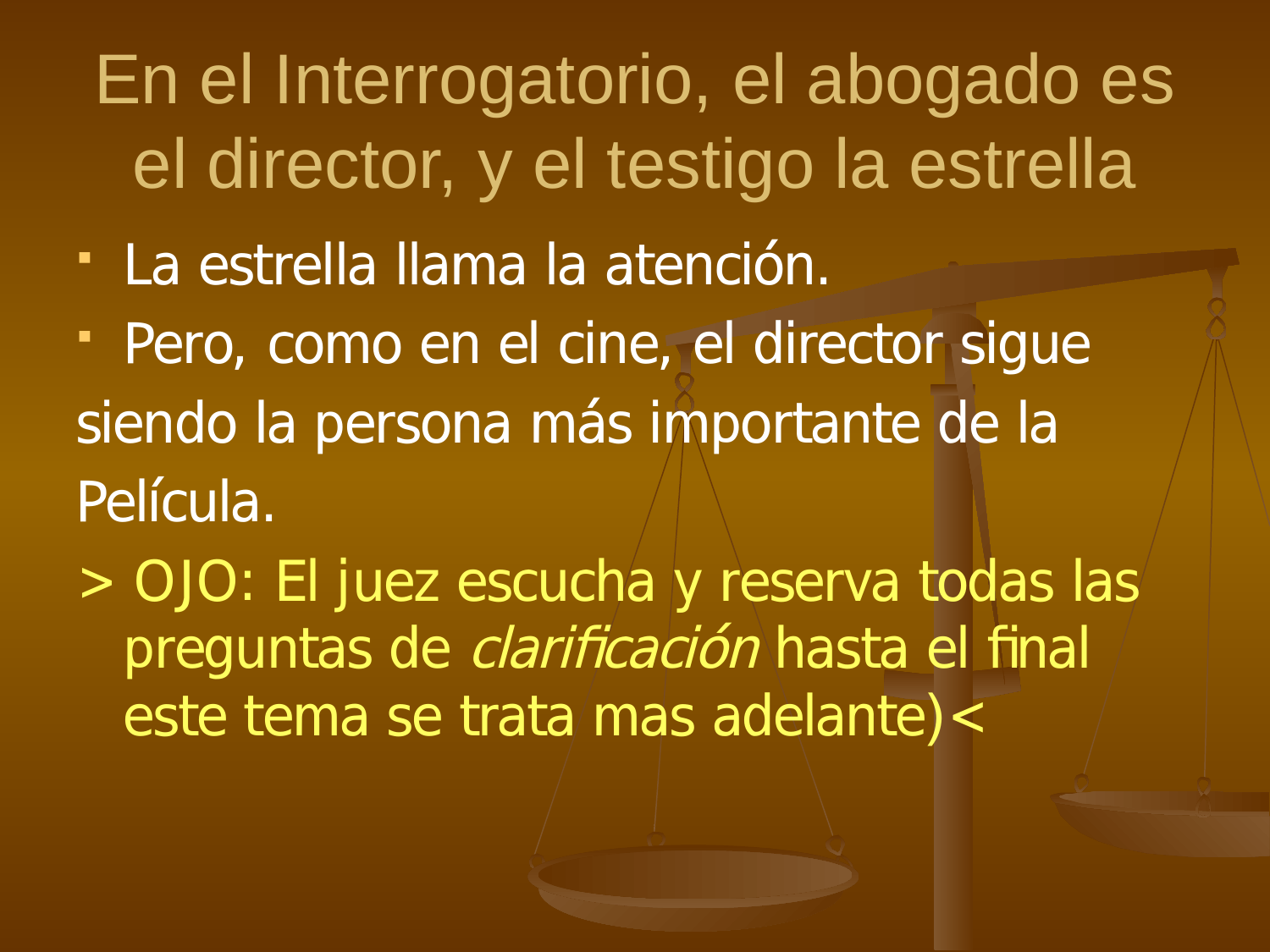

# En el Interrogatorio, el abogado es el director, y el testigo la estrella
La estrella llama la atención.
Pero, como en el cine, el director sigue
siendo la persona más importante de la
Película.
> OJO: El juez escucha y reserva todas las preguntas de clarificación hasta el final este tema se trata mas adelante)<